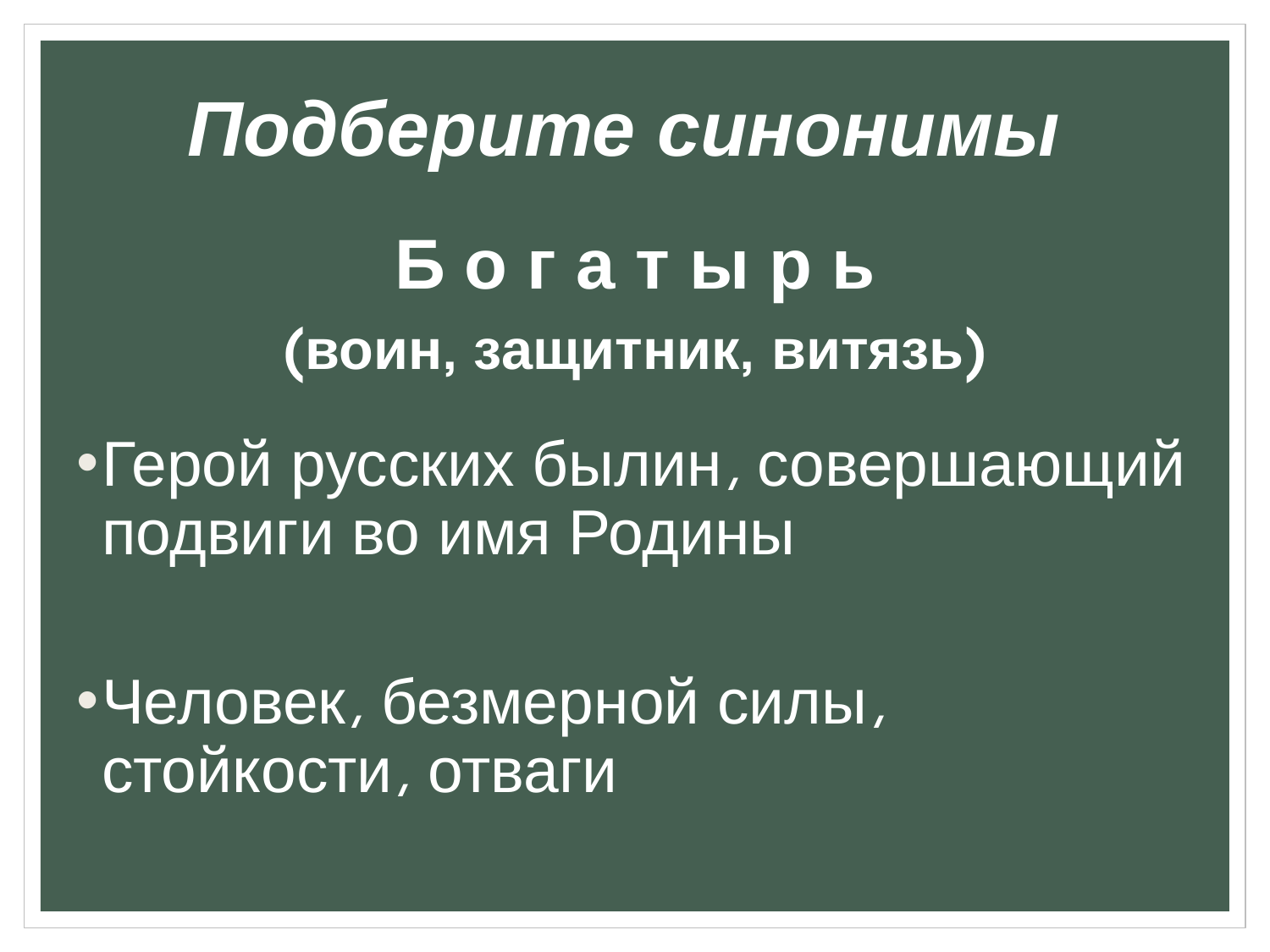

# Подберите синонимы
Б о г а т ы р ь
(воин, защитник, витязь)
Герой русских былин, совершающий подвиги во имя Родины

Человек, безмерной силы, стойкости, отваги